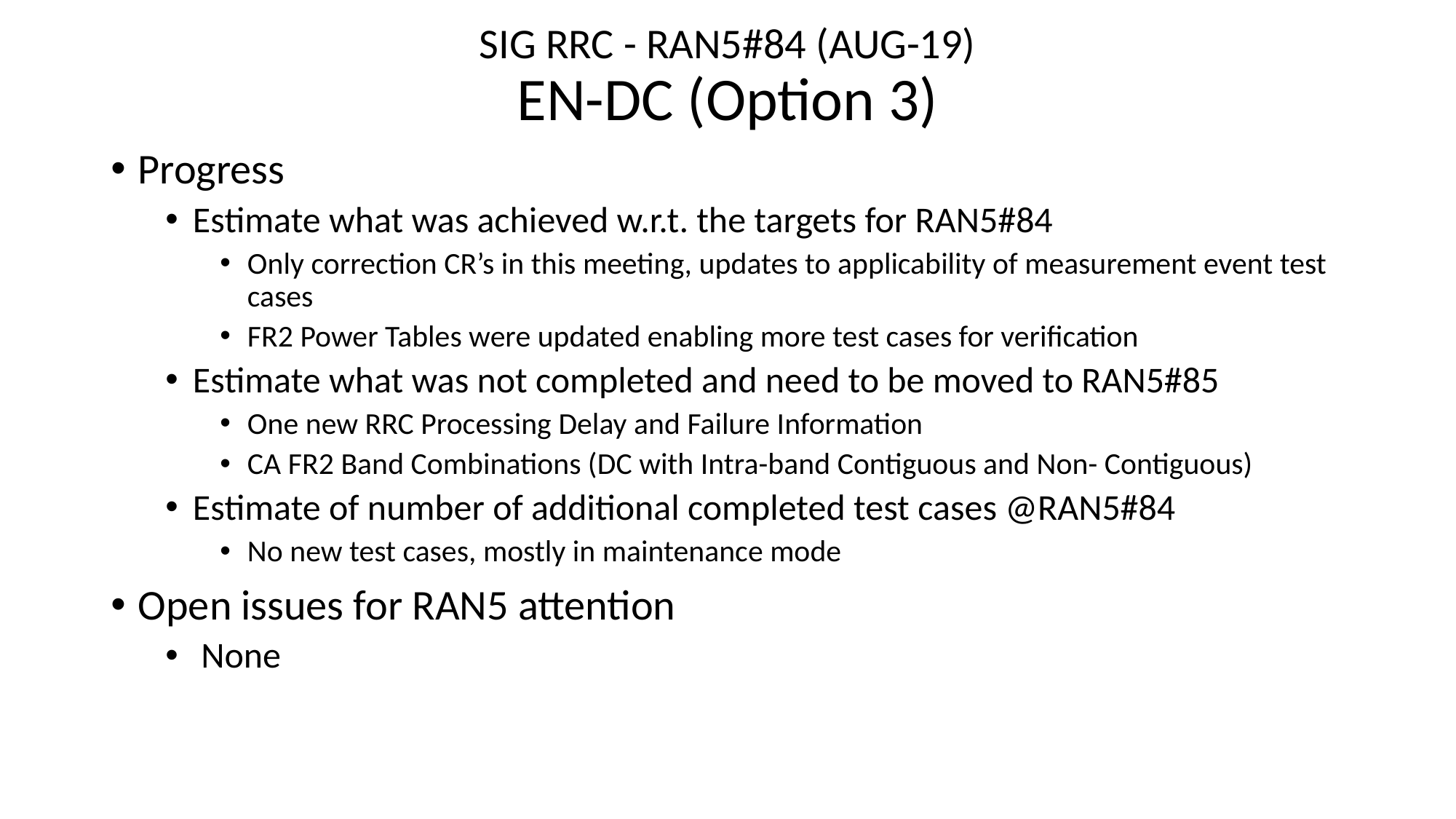

# SIG RRC - RAN5#84 (AUG-19) EN-DC (Option 3)
Progress
Estimate what was achieved w.r.t. the targets for RAN5#84
Only correction CR’s in this meeting, updates to applicability of measurement event test cases
FR2 Power Tables were updated enabling more test cases for verification
Estimate what was not completed and need to be moved to RAN5#85
One new RRC Processing Delay and Failure Information
CA FR2 Band Combinations (DC with Intra-band Contiguous and Non- Contiguous)
Estimate of number of additional completed test cases @RAN5#84
No new test cases, mostly in maintenance mode
Open issues for RAN5 attention
 None